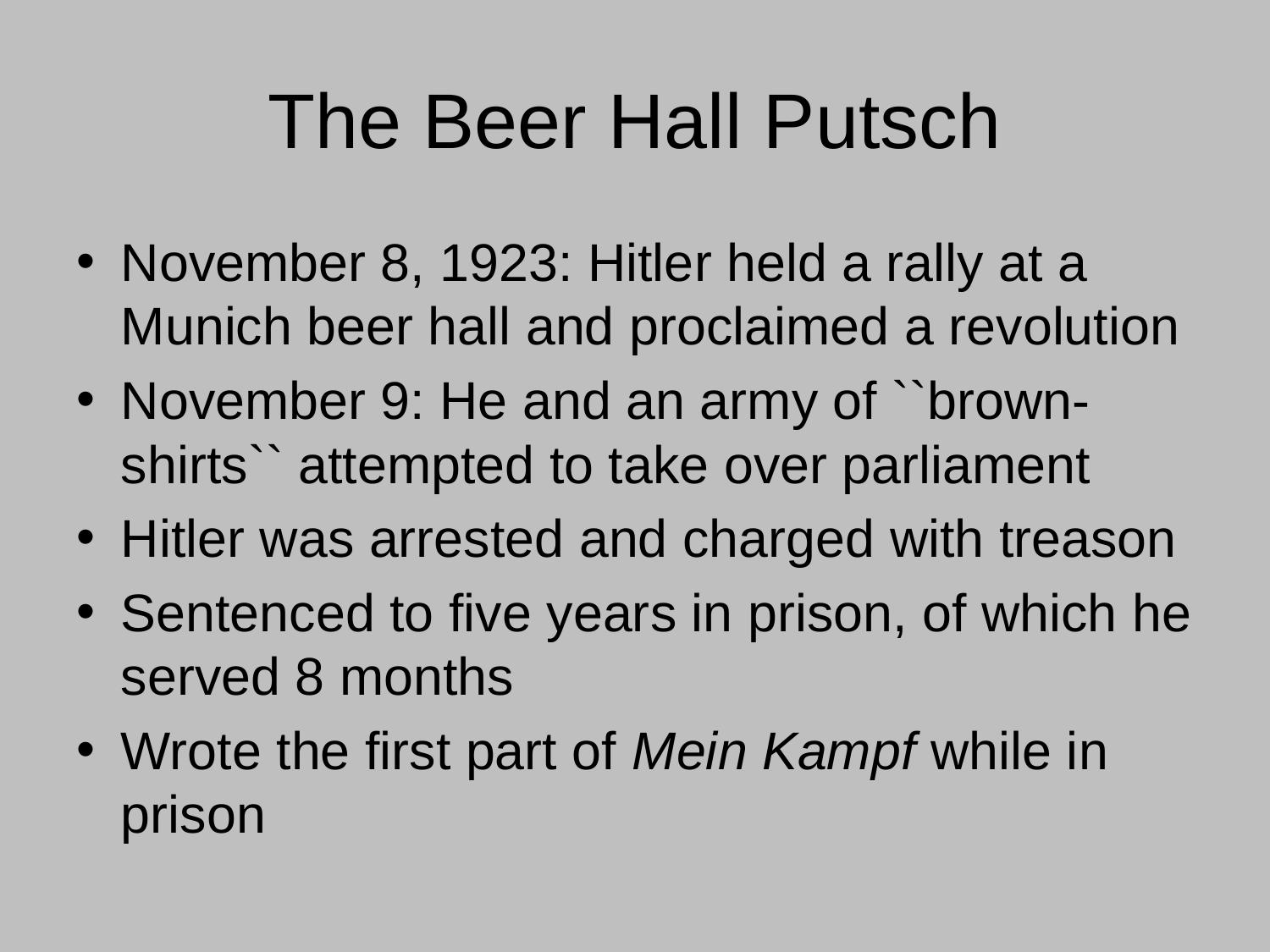

# The Beer Hall Putsch
November 8, 1923: Hitler held a rally at a Munich beer hall and proclaimed a revolution
November 9: He and an army of ``brown-shirts`` attempted to take over parliament
Hitler was arrested and charged with treason
Sentenced to five years in prison, of which he served 8 months
Wrote the first part of Mein Kampf while in prison